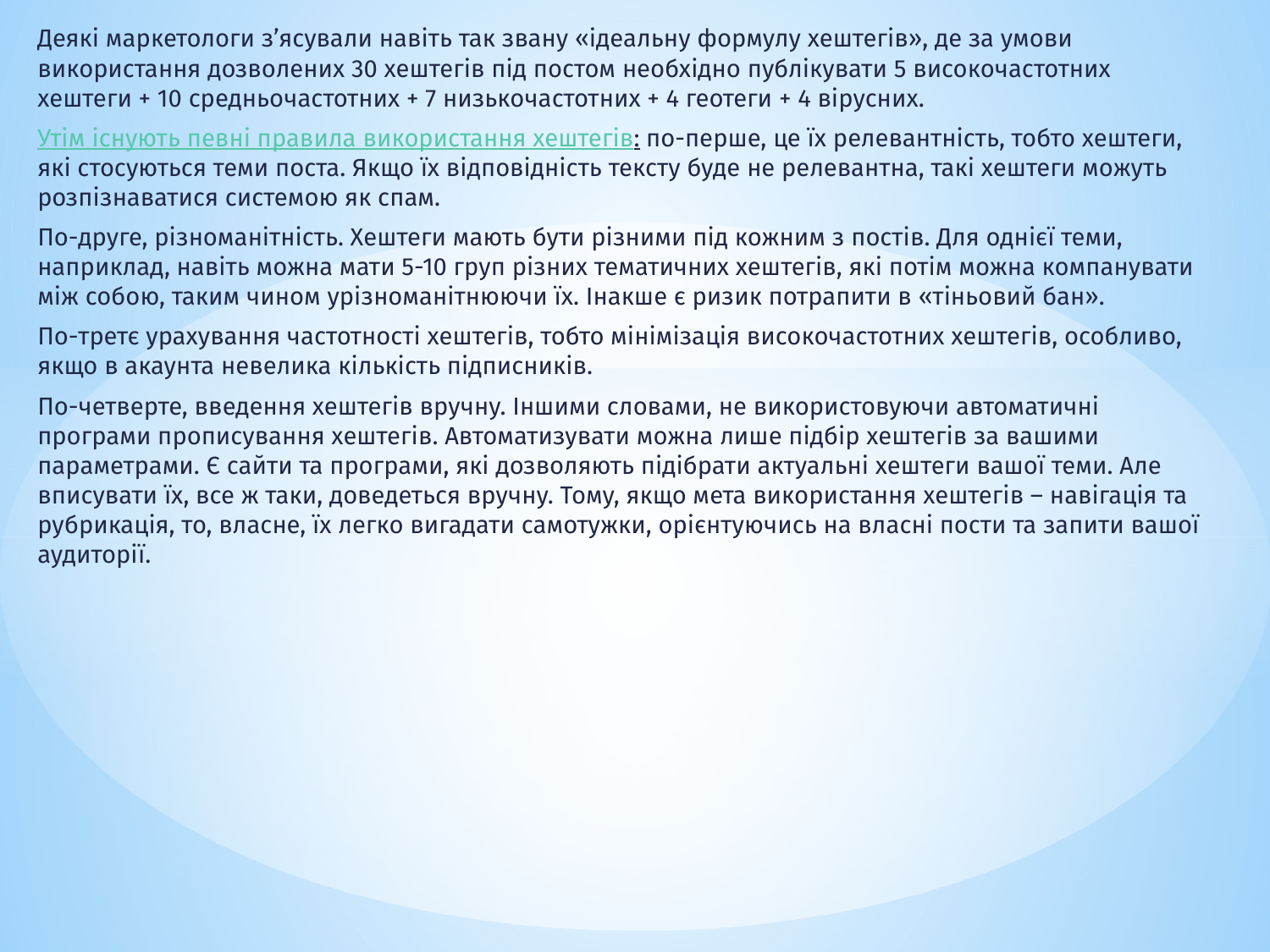

Деякі маркетологи з’ясували навіть так звану «ідеальну формулу хештегів», де за умови використання дозволених 30 хештегів під постом необхідно публікувати 5 високочастотних хештеги + 10 средньочастотних + 7 низькочастотних + 4 геотеги + 4 вірусних.
Утім існують певні правила використання хештегів: по-перше, це їх релевантність, тобто хештеги, які стосуються теми поста. Якщо їх відповідність тексту буде не релевантна, такі хештеги можуть розпізнаватися системою як спам.
По-друге, різноманітність. Хештеги мають бути різними під кожним з постів. Для однієї теми, наприклад, навіть можна мати 5-10 груп різних тематичних хештегів, які потім можна компанувати між собою, таким чином урізноманітнюючи їх. Інакше є ризик потрапити в «тіньовий бан».
По-третє урахування частотності хештегів, тобто мінімізація високочастотних хештегів, особливо, якщо в акаунта невелика кількість підписників.
По-четверте, введення хештегів вручну. Іншими словами, не використовуючи автоматичні програми прописування хештегів. Автоматизувати можна лише підбір хештегів за вашими параметрами. Є сайти та програми, які дозволяють підібрати актуальні хештеги вашої теми. Але вписувати їх, все ж таки, доведеться вручну. Тому, якщо мета використання хештегів – навігація та рубрикація, то, власне, їх легко вигадати самотужки, орієнтуючись на власні пости та запити вашої аудиторії.